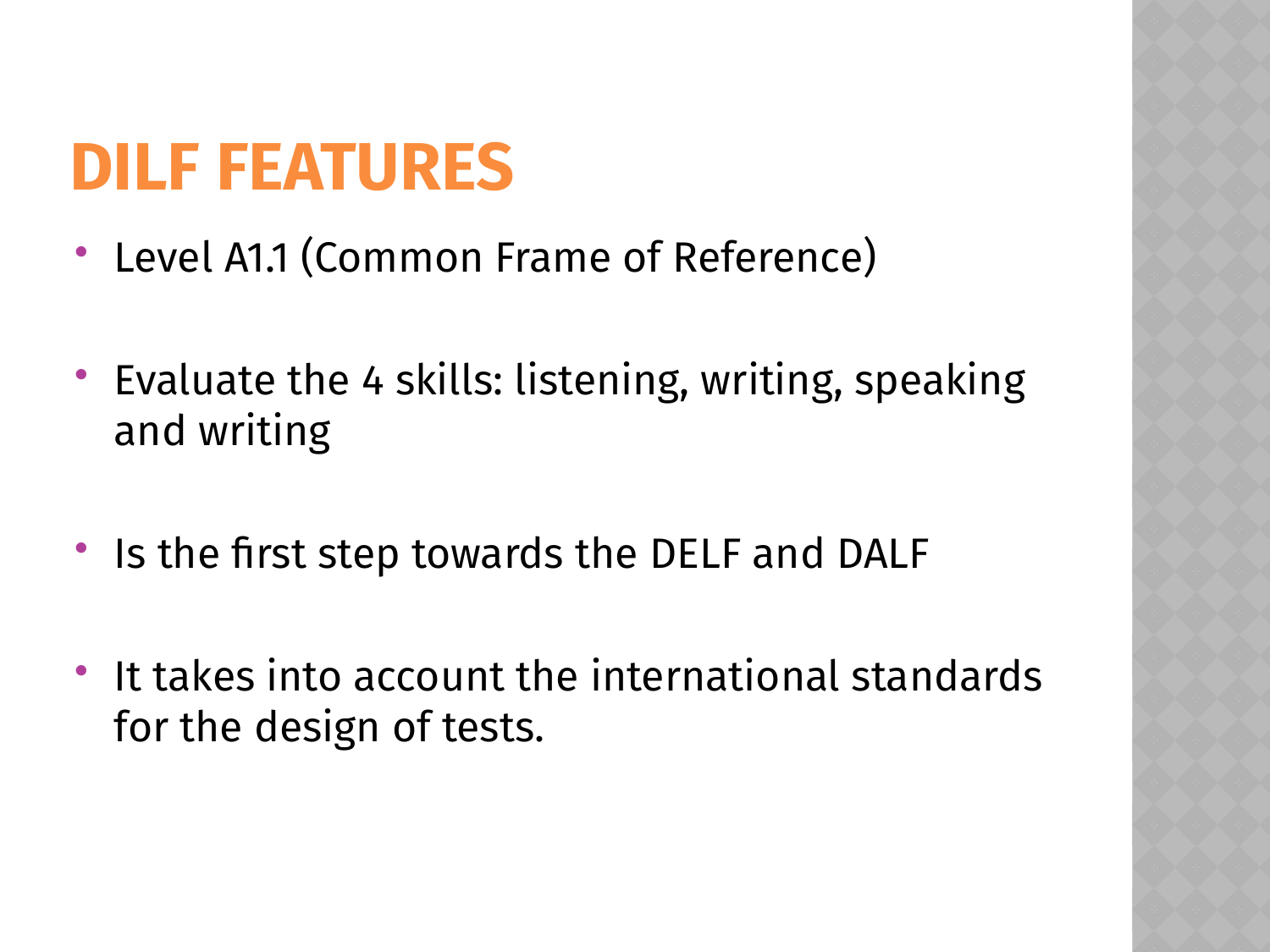

# DILF Features
Level A1.1 (Common Frame of Reference)

Evaluate the 4 skills: listening, writing, speaking and writing

Is the first step towards the DELF and DALF

It takes into account the international standards for the design of tests.